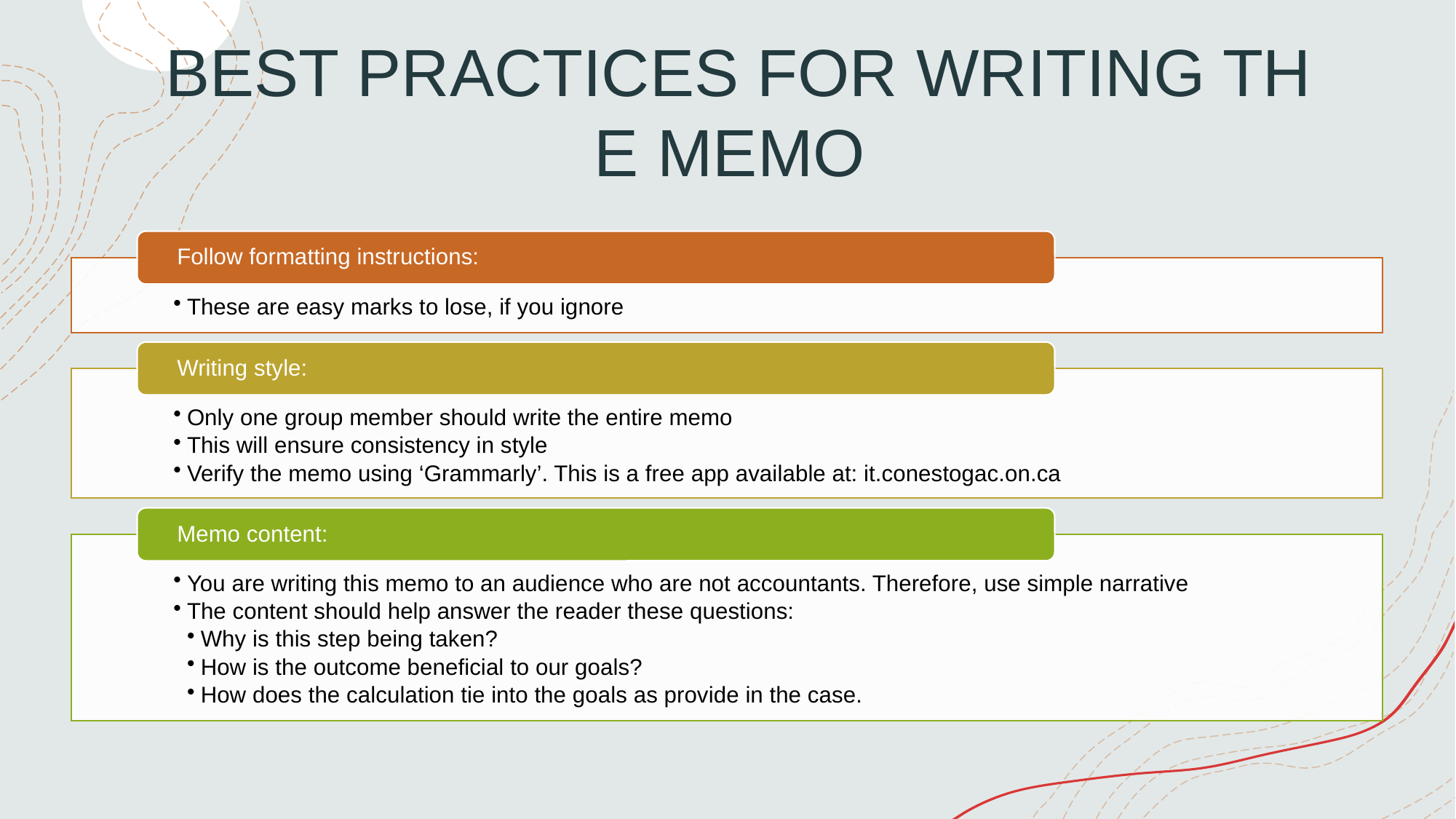

# BEST PRACTICES FOR WRITING TH E MEMO
These are easy marks to lose, if you ignore
Follow formatting instructions:
Only one group member should write the entire memo
This will ensure consistency in style
Verify the memo using ‘Grammarly’. This is a free app available at: it.conestogac.on.ca
Writing style:
You are writing this memo to an audience who are not accountants. Therefore, use simple narrative
The content should help answer the reader these questions:
Why is this step being taken?
How is the outcome beneficial to our goals?
How does the calculation tie into the goals as provide in the case.
Memo content: